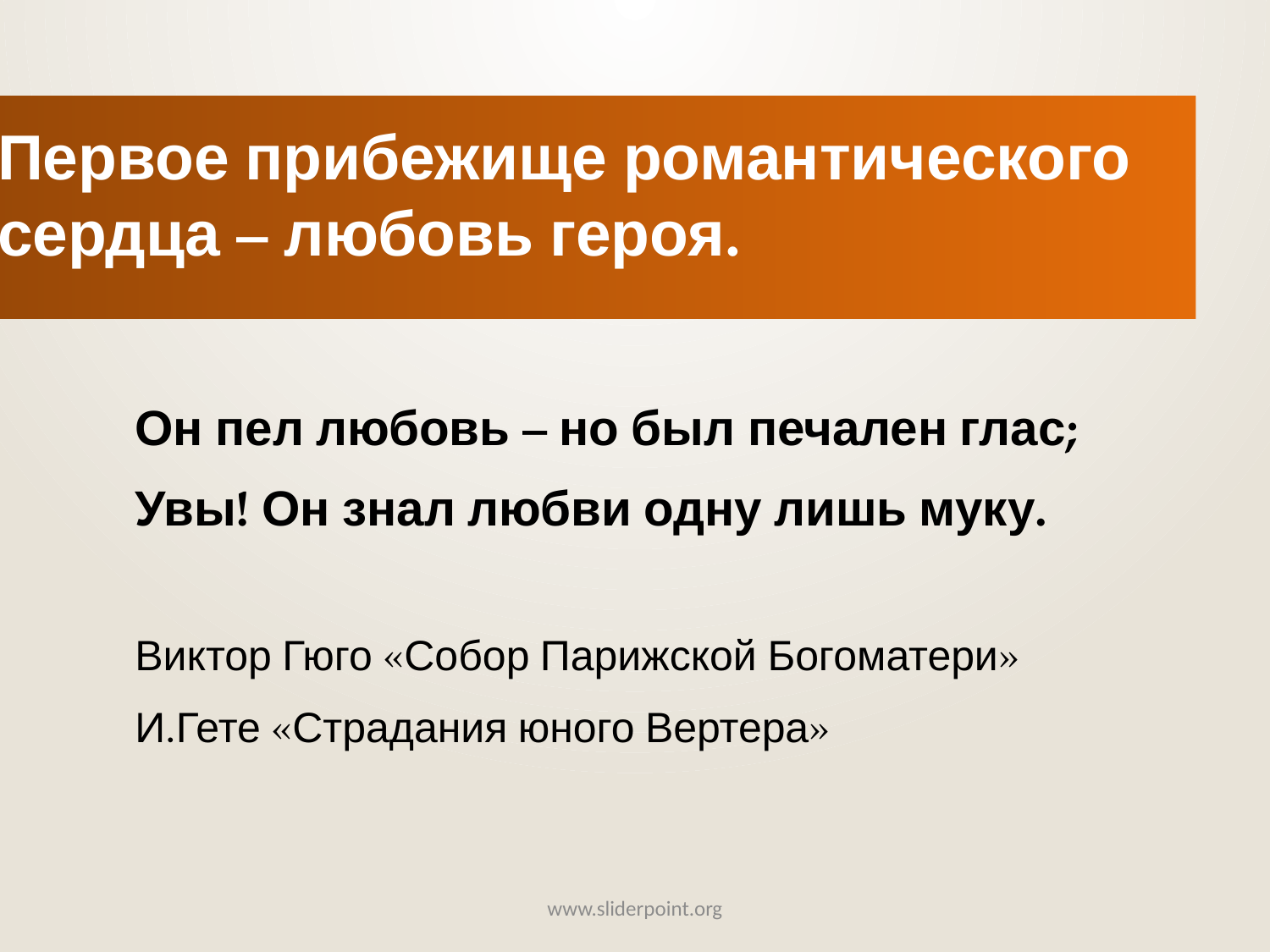

Первое прибежище романтического сердца – любовь героя.
Он пел любовь – но был печален глас;
Увы! Он знал любви одну лишь муку.

Виктор Гюго «Собор Парижской Богоматери»
И.Гете «Страдания юного Вертера»
www.sliderpoint.org